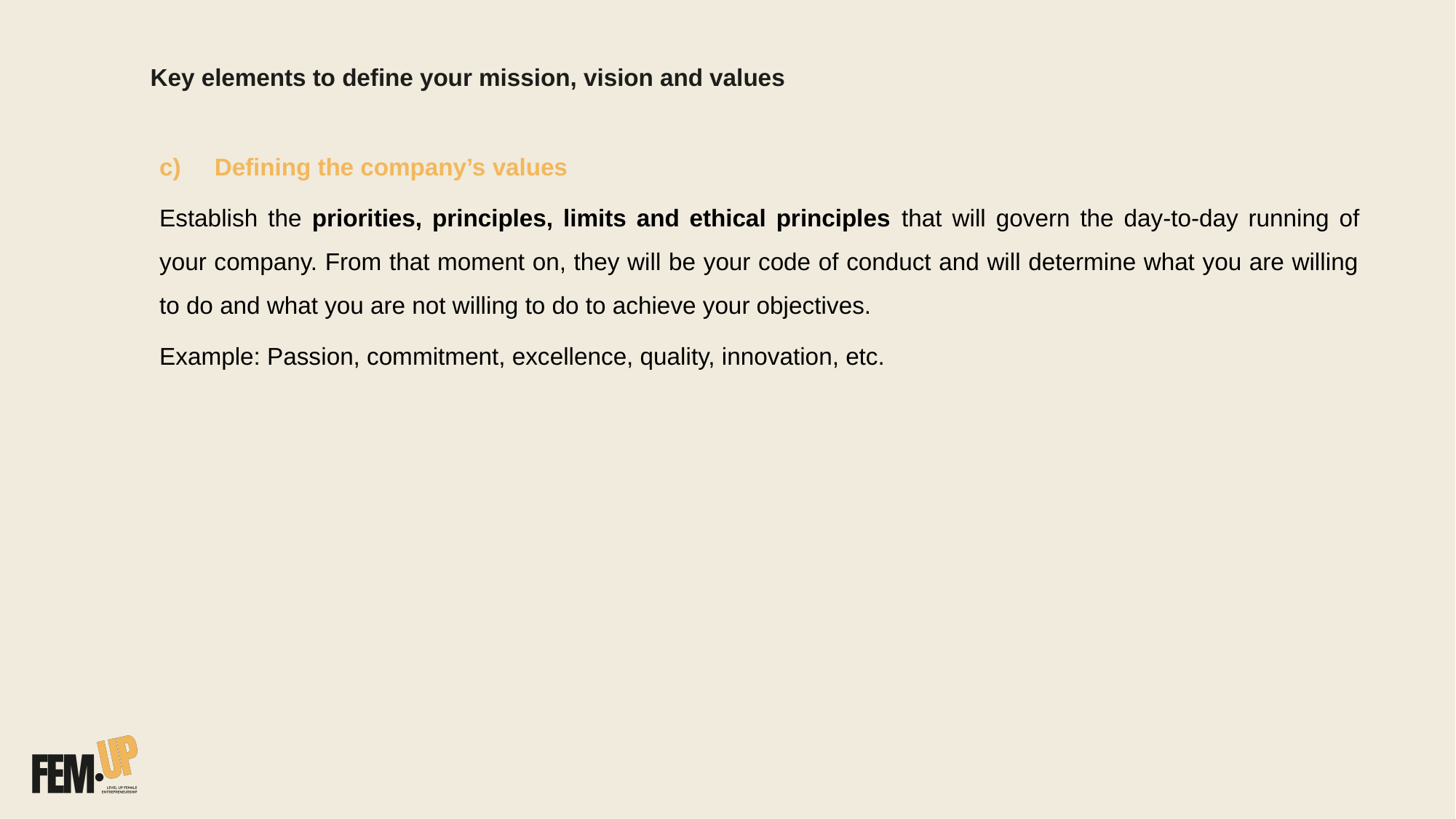

Key elements to define your mission, vision and values
c)     Defining the company’s values
Establish the priorities, principles, limits and ethical principles that will govern the day-to-day running of your company. From that moment on, they will be your code of conduct and will determine what you are willing to do and what you are not willing to do to achieve your objectives.
Example: Passion, commitment, excellence, quality, innovation, etc.